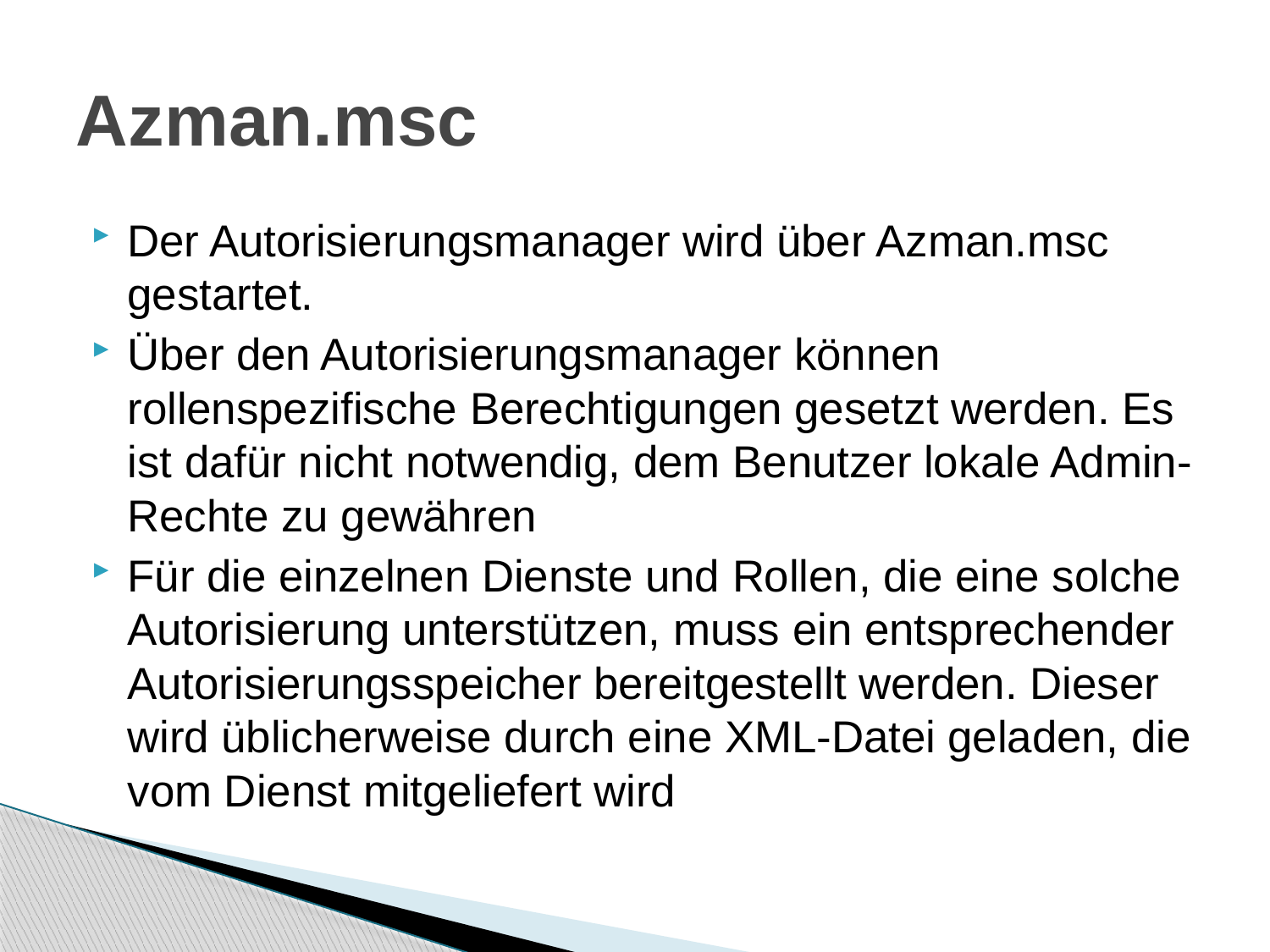

# Azman.msc
Der Autorisierungsmanager wird über Azman.msc gestartet.
Über den Autorisierungsmanager können rollenspezifische Berechtigungen gesetzt werden. Es ist dafür nicht notwendig, dem Benutzer lokale Admin-Rechte zu gewähren
Für die einzelnen Dienste und Rollen, die eine solche Autorisierung unterstützen, muss ein entsprechender Autorisierungsspeicher bereitgestellt werden. Dieser wird üblicherweise durch eine XML-Datei geladen, die vom Dienst mitgeliefert wird